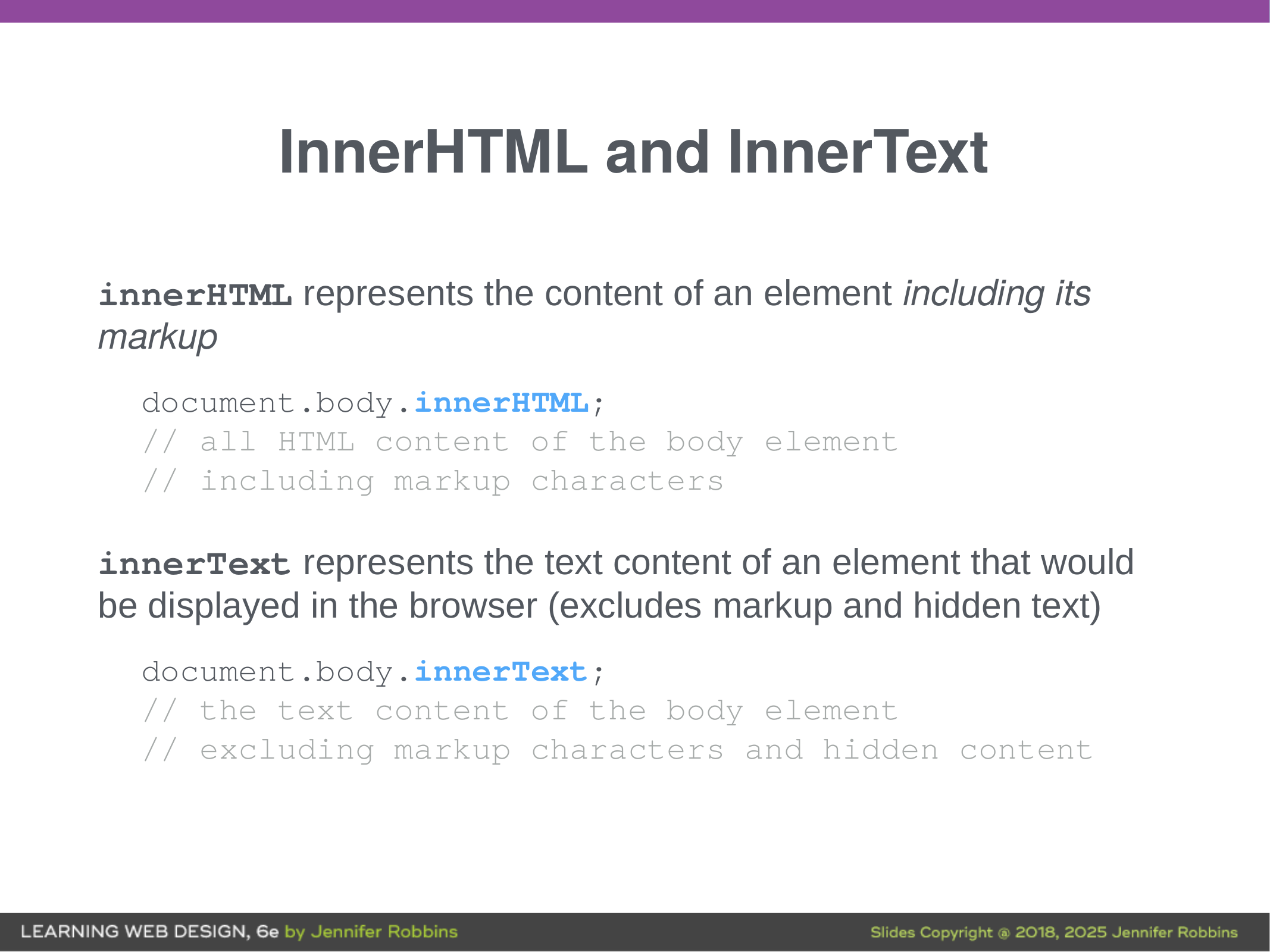

# InnerHTML and InnerText
innerHTML represents the content of an element including its markup
document.body.innerHTML;
// all HTML content of the body element
// including markup characters
innerText represents the text content of an element that would be displayed in the browser (excludes markup and hidden text)
document.body.innerText;
// the text content of the body element
// excluding markup characters and hidden content